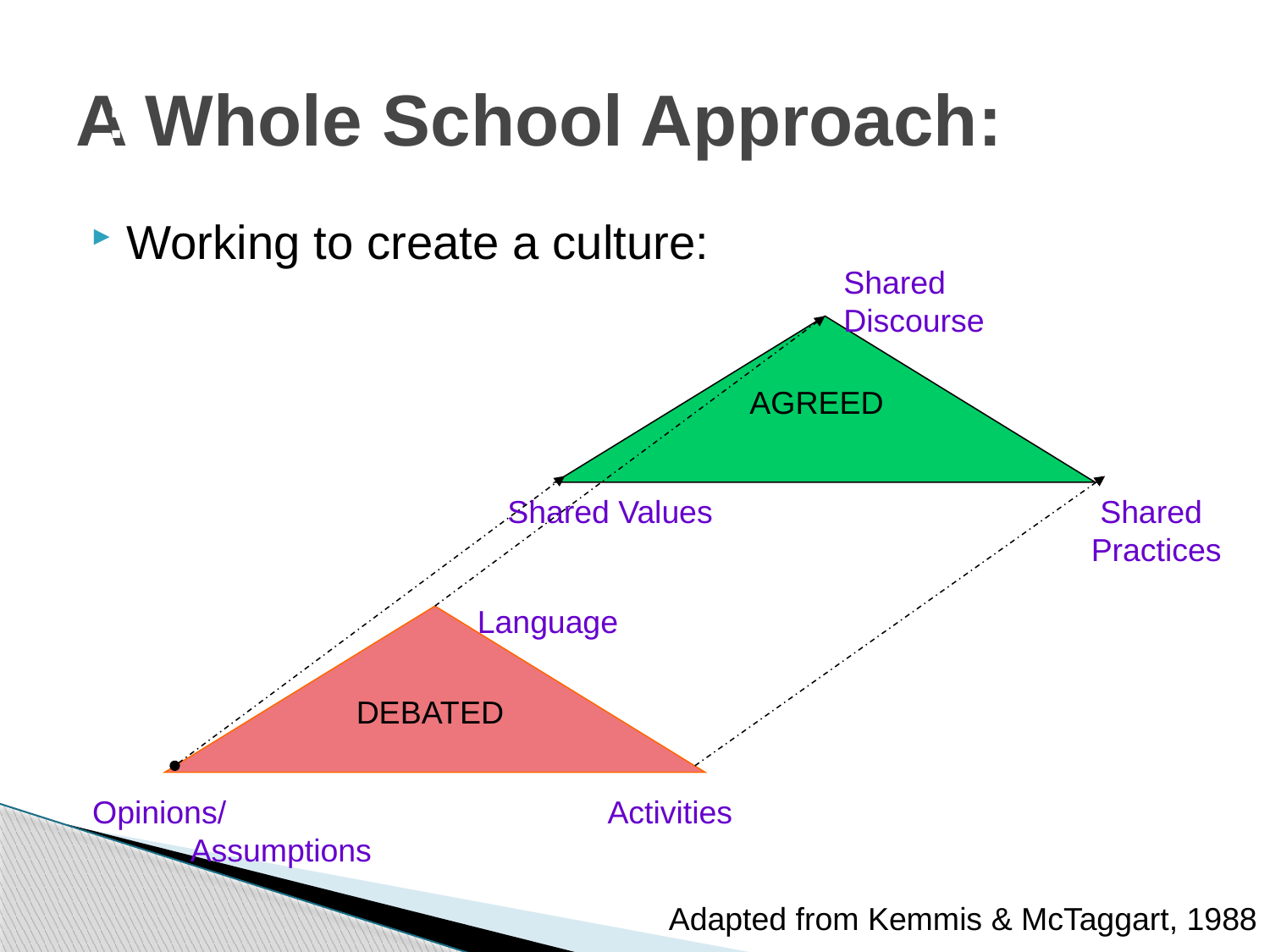

# A Whole School Approach:
:
Working to create a culture:

Shared
Discourse

       AGREED

Shared Values
 Shared
Practices
Language

          DEBATED
         Opinions/
                    Assumptions
         Activities
Adapted from Kemmis & McTaggart, 1988